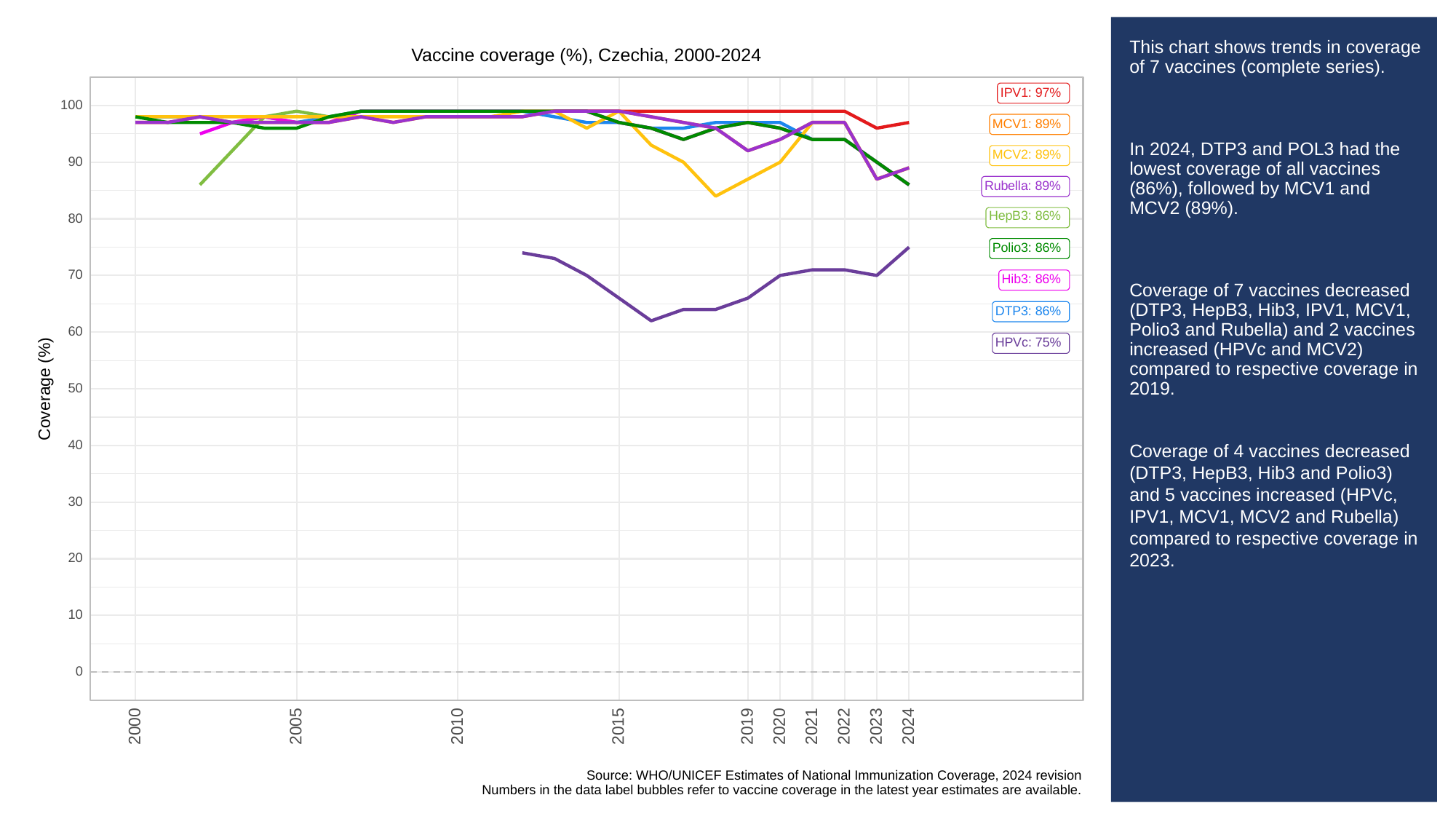

# This chart shows trends in coverage of 7 vaccines (complete series).

In 2024, DTP3 and POL3 had the lowest coverage of all vaccines (86%), followed by MCV1 and MCV2 (89%).

Coverage of 7 vaccines decreased (DTP3, HepB3, Hib3, IPV1, MCV1, Polio3 and Rubella) and 2 vaccines increased (HPVc and MCV2) compared to respective coverage in 2019.

Coverage of 4 vaccines decreased (DTP3, HepB3, Hib3 and Polio3) and 5 vaccines increased (HPVc, IPV1, MCV1, MCV2 and Rubella) compared to respective coverage in 2023.

Vaccine coverage (%), Czechia, 2000-2024

IPV1: 97%

100

MCV1: 89%

MCV2: 89%

90

Rubella: 89%

HepB3: 86%
80

Polio3: 86%

70
Hib3: 86%

DTP3: 86%
60

HPVc: 75%

Coverage (%)
50

40

30

20

10

0

2023
2000
2005
2010
2015
2019
2020
2021
2022
2024
Source: WHO/UNICEF Estimates of National Immunization Coverage, 2024 revision
Numbers in the data label bubbles refer to vaccine coverage in the latest year estimates are available.